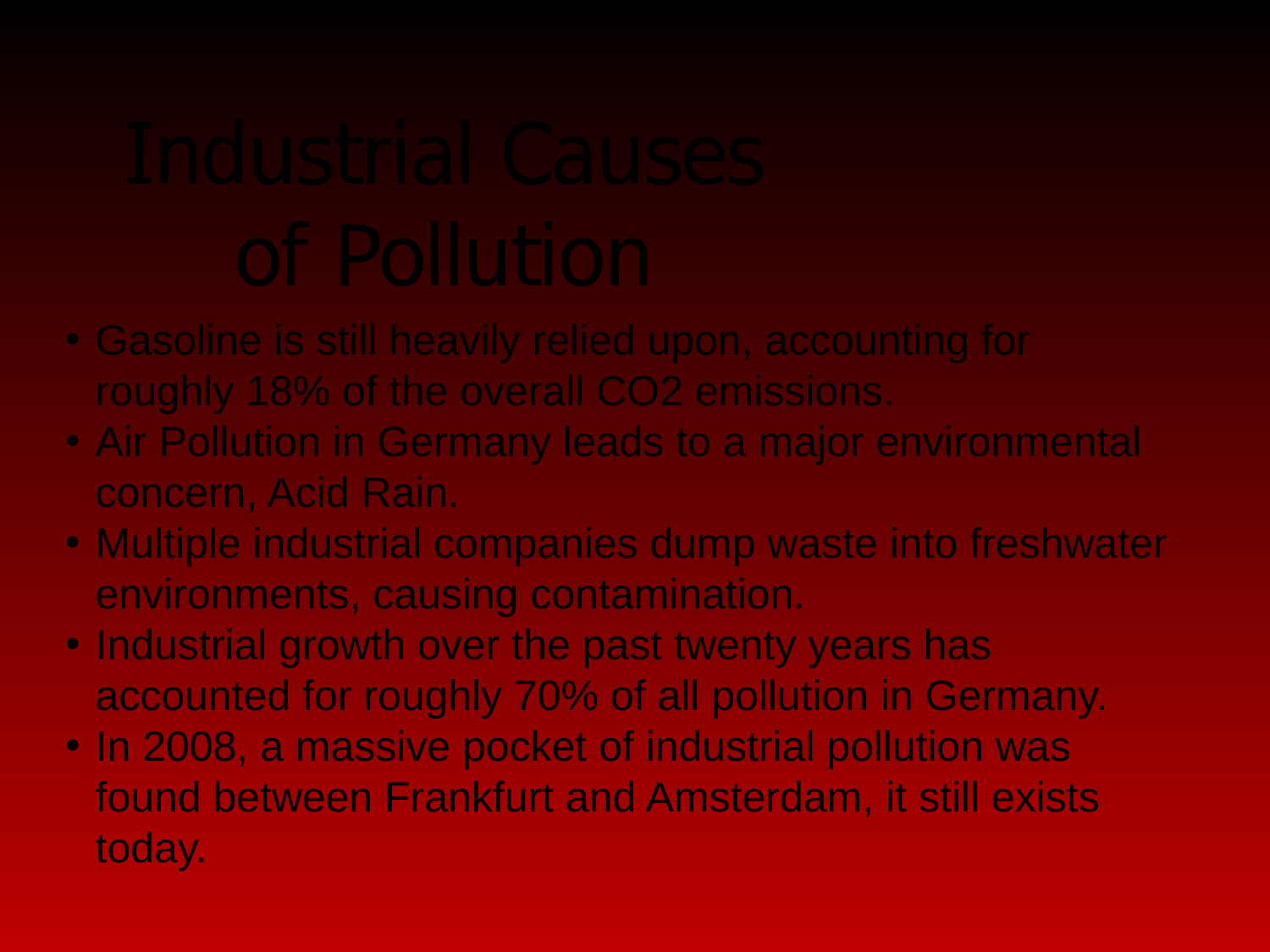

# Industrial Causes of Pollution
Gasoline is still heavily relied upon, accounting for roughly 18% of the overall CO2 emissions.
Air Pollution in Germany leads to a major environmental concern, Acid Rain.
Multiple industrial companies dump waste into freshwater environments, causing contamination.
Industrial growth over the past twenty years has accounted for roughly 70% of all pollution in Germany.
In 2008, a massive pocket of industrial pollution was found between Frankfurt and Amsterdam, it still exists today.